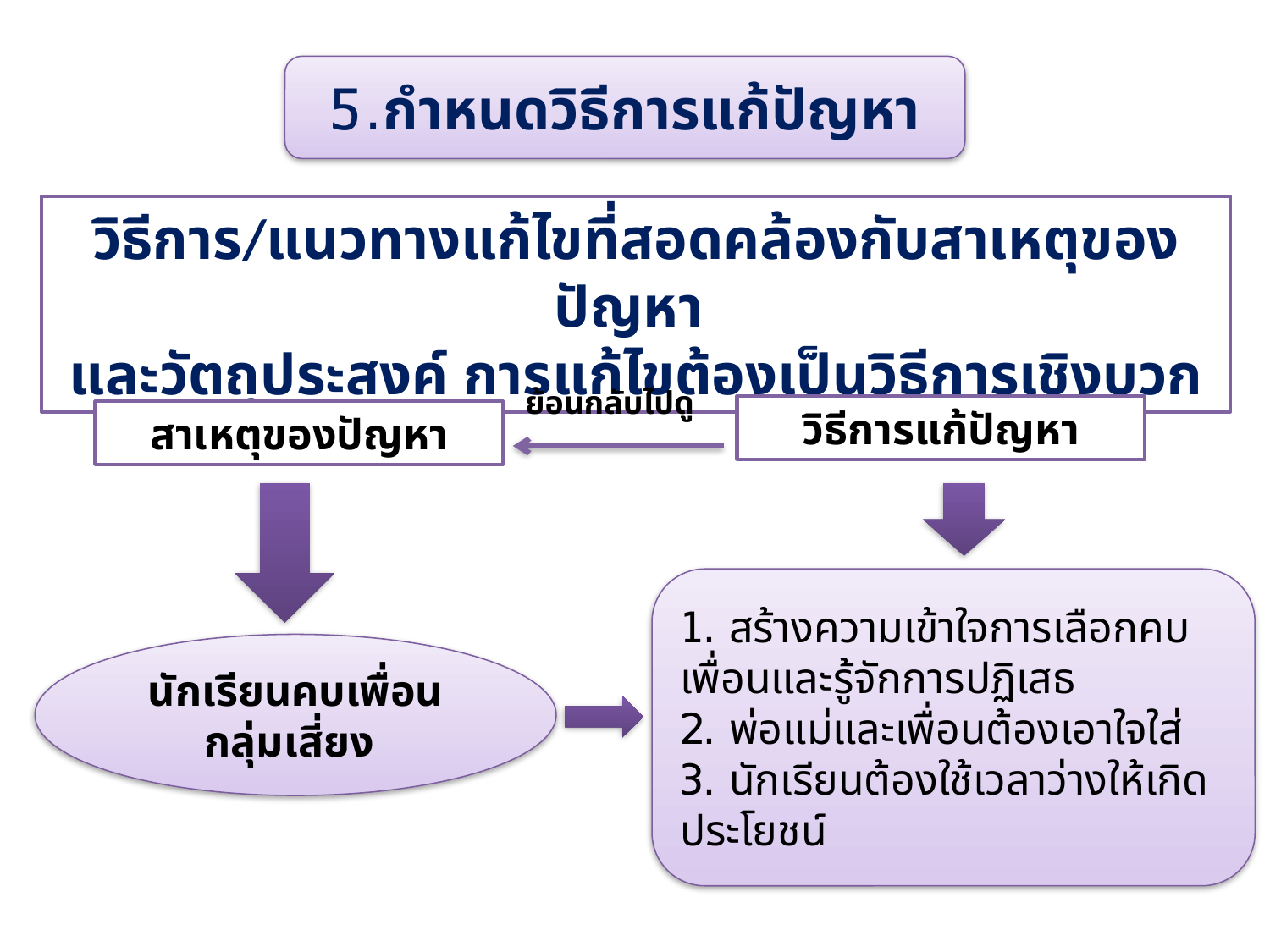

5.กำหนดวิธีการแก้ปัญหา
วิธีการ/แนวทางแก้ไขที่สอดคล้องกับสาเหตุของปัญหา
และวัตถุประสงค์ การแก้ไขต้องเป็นวิธีการเชิงบวก
ย้อนกลับไปดู
วิธีการแก้ปัญหา
สาเหตุของปัญหา

1. สร้างความเข้าใจการเลือกคบเพื่อนและรู้จักการปฏิเสธ
2. พ่อแม่และเพื่อนต้องเอาใจใส่
3. นักเรียนต้องใช้เวลาว่างให้เกิดประโยชน์
นักเรียนคบเพื่อน
กลุ่มเสี่ยง